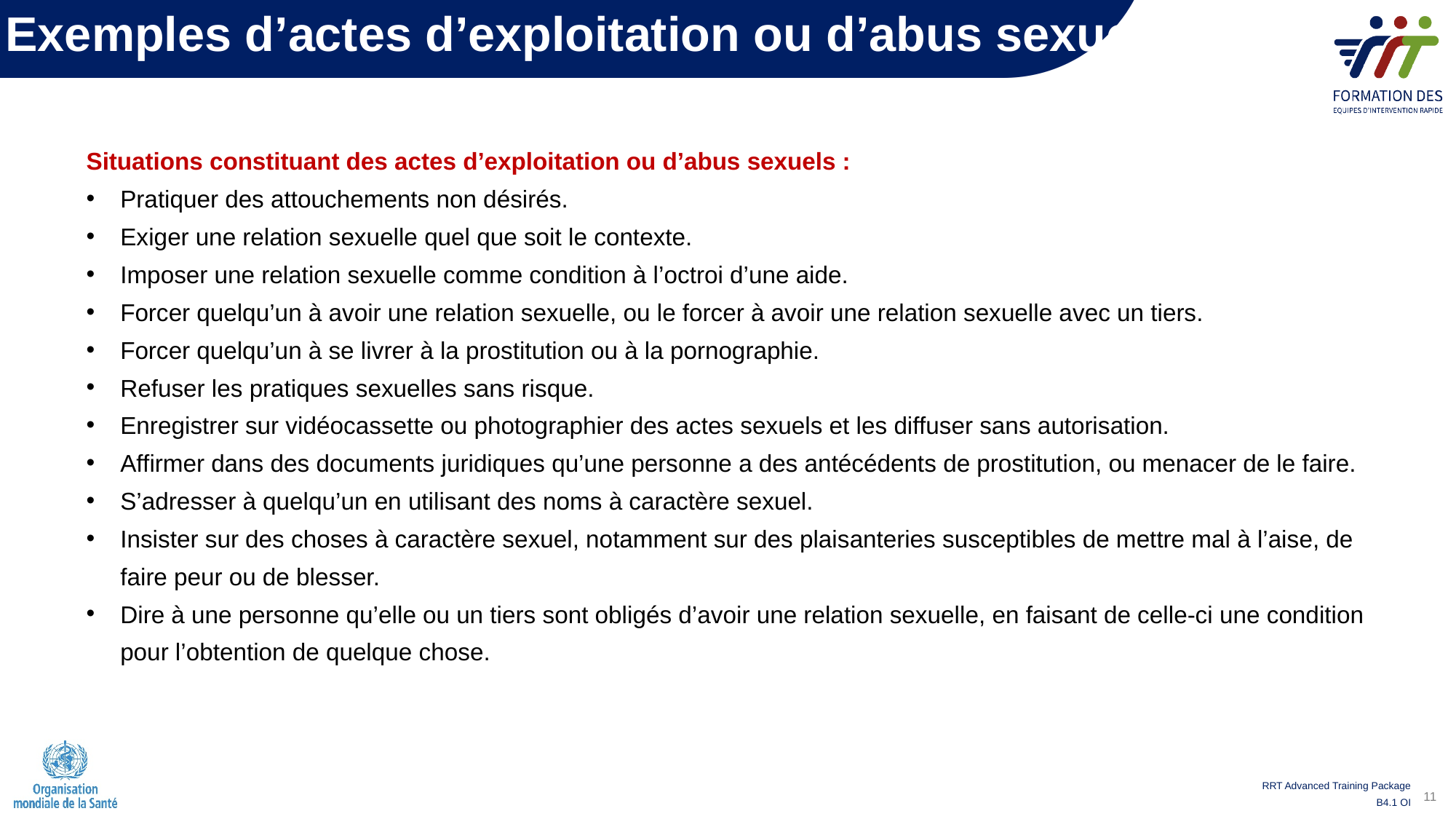

Exemples d’actes d’exploitation ou d’abus sexuels
Situations constituant des actes d’exploitation ou d’abus sexuels :
Pratiquer des attouchements non désirés.
Exiger une relation sexuelle quel que soit le contexte.
Imposer une relation sexuelle comme condition à l’octroi d’une aide.
Forcer quelqu’un à avoir une relation sexuelle, ou le forcer à avoir une relation sexuelle avec un tiers.
Forcer quelqu’un à se livrer à la prostitution ou à la pornographie.
Refuser les pratiques sexuelles sans risque.
Enregistrer sur vidéocassette ou photographier des actes sexuels et les diffuser sans autorisation.
Affirmer dans des documents juridiques qu’une personne a des antécédents de prostitution, ou menacer de le faire.
S’adresser à quelqu’un en utilisant des noms à caractère sexuel.
Insister sur des choses à caractère sexuel, notamment sur des plaisanteries susceptibles de mettre mal à l’aise, de faire peur ou de blesser.
Dire à une personne qu’elle ou un tiers sont obligés d’avoir une relation sexuelle, en faisant de celle-ci une condition pour l’obtention de quelque chose.